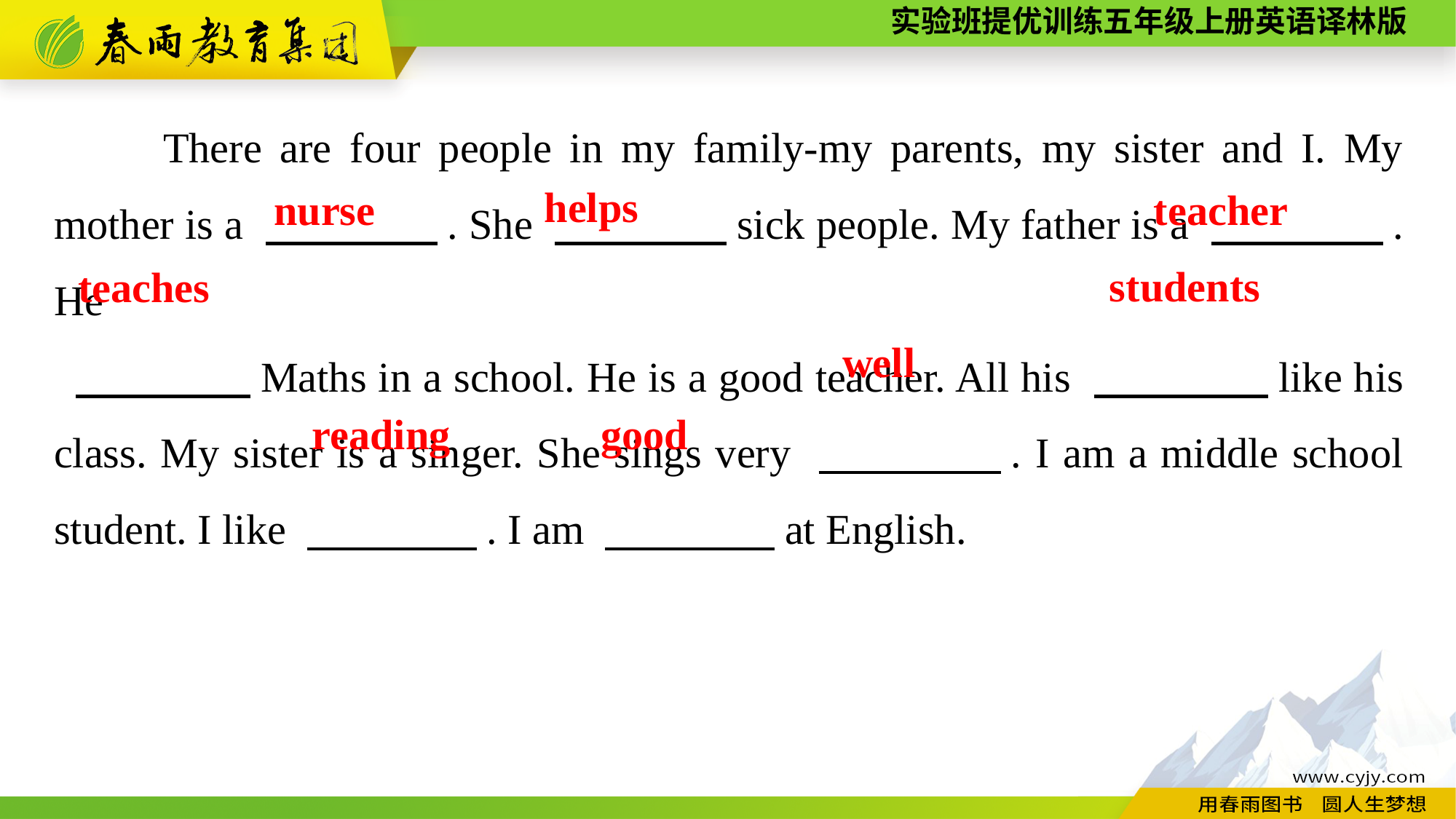

There are four people in my family-my parents, my sister and I. My mother is a 　　　　. She 　　　　sick people. My father is a 　　　　. He
 　　　　Maths in a school. He is a good teacher. All his 　　　　like his class. My sister is a singer. She sings very 　　　　. I am a middle school student. I like 　　　　. I am 　　　　at English.
helps
nurse
teacher
students
teaches
well
reading
good